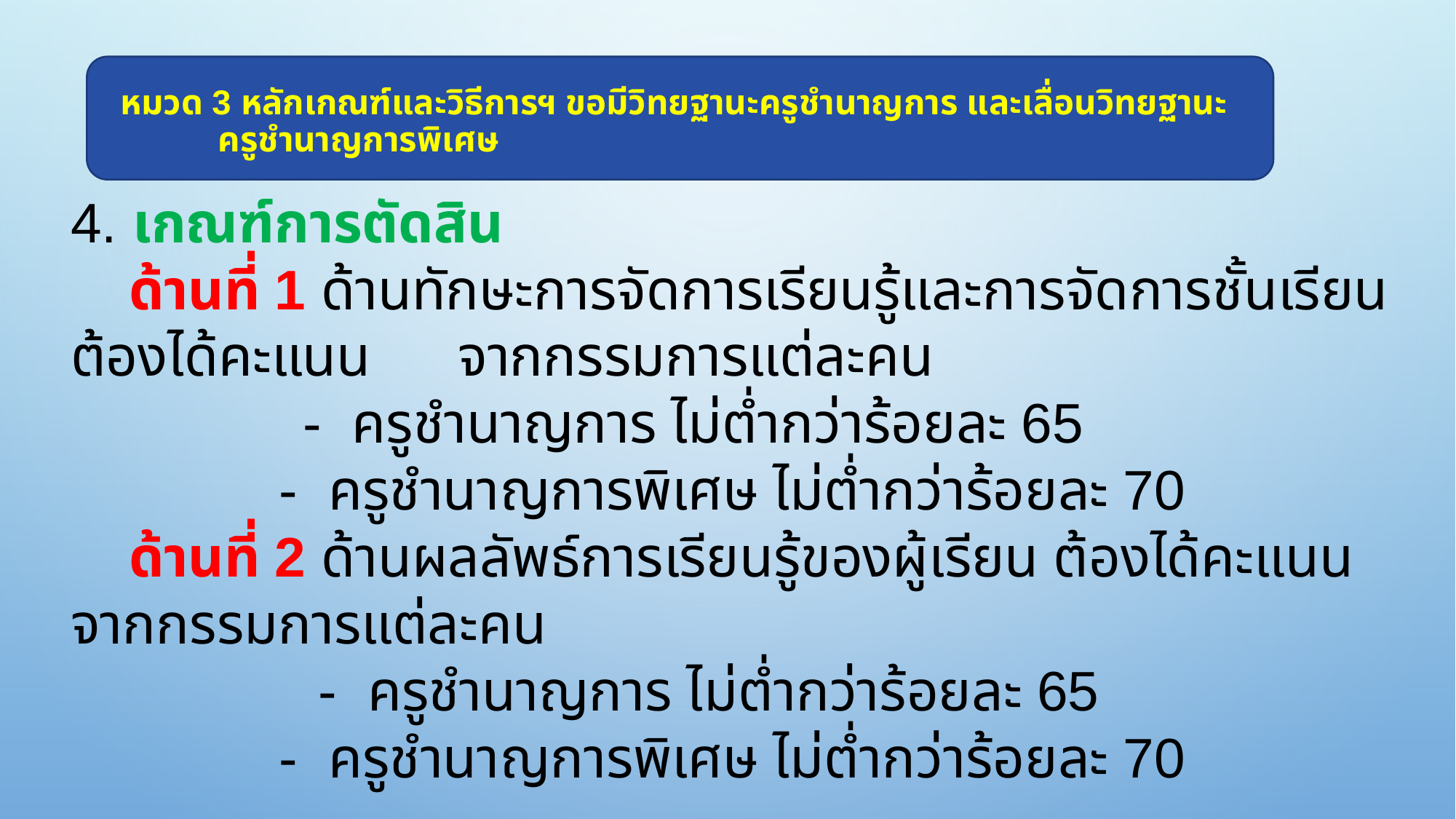

# หมวด 3 หลักเกณฑ์และวิธีการฯ ขอมีวิทยฐานะครูชำนาญการ และเลื่อนวิทยฐานะ ครูชำนาญการพิเศษ
4. เกณฑ์การตัดสิน
    ด้านที่ 1 ด้านทักษะการจัดการเรียนรู้และการจัดการชั้นเรียน ต้องได้คะแนน      จากกรรมการแต่ละคน
               -  ครูชำนาญการ ไม่ต่ำกว่าร้อยละ 65
	       -  ครูชำนาญการพิเศษ ไม่ต่ำกว่าร้อยละ 70
    ด้านที่ 2 ด้านผลลัพธ์การเรียนรู้ของผู้เรียน ต้องได้คะแนนจากกรรมการแต่ละคน
                -  ครูชำนาญการ ไม่ต่ำกว่าร้อยละ 65
	       -  ครูชำนาญการพิเศษ ไม่ต่ำกว่าร้อยละ 70